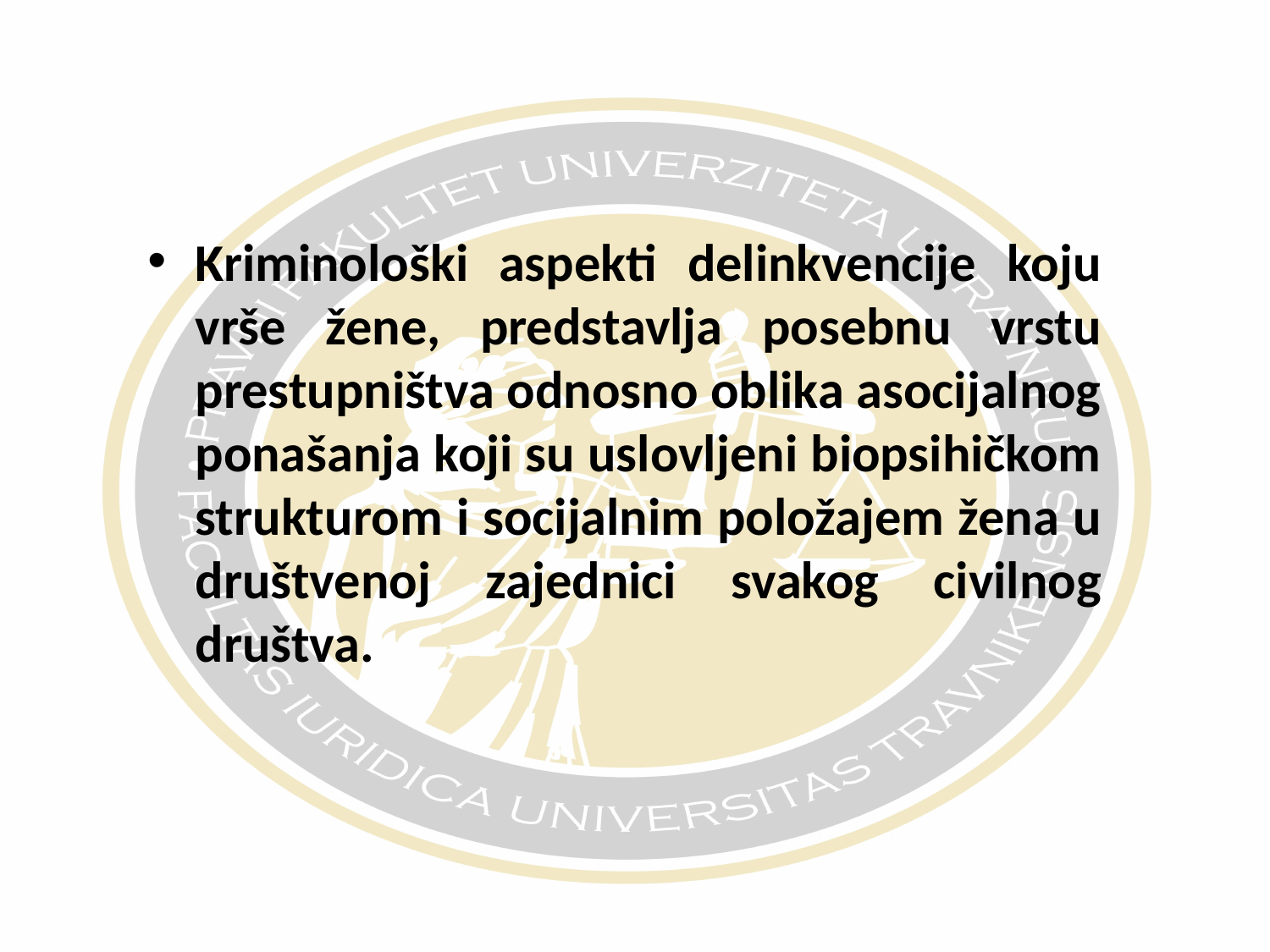

#
Kriminološki aspekti delinkvencije koju vrše žene, predstavlja posebnu vrstu prestupništva odnosno oblika asocijalnog ponašanja koji su uslovljeni biopsihičkom strukturom i socijalnim položajem žena u društvenoj zajednici svakog civilnog društva.